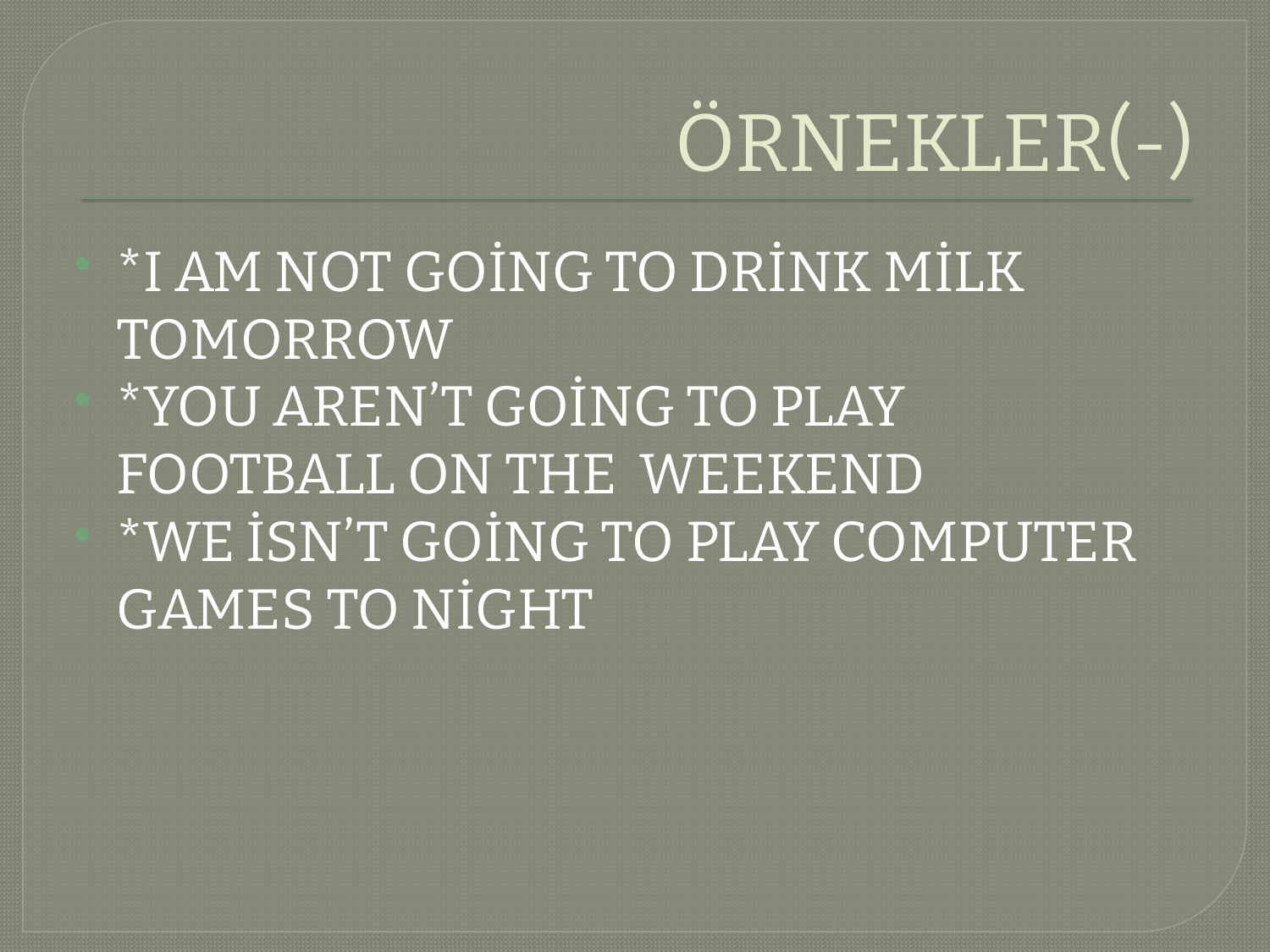

# ÖRNEKLER(-)
*I AM NOT GOİNG TO DRİNK MİLK TOMORROW
*YOU AREN’T GOİNG TO PLAY FOOTBALL ON THE  WEEKEND
*WE İSN’T GOİNG TO PLAY COMPUTER GAMES TO NİGHT